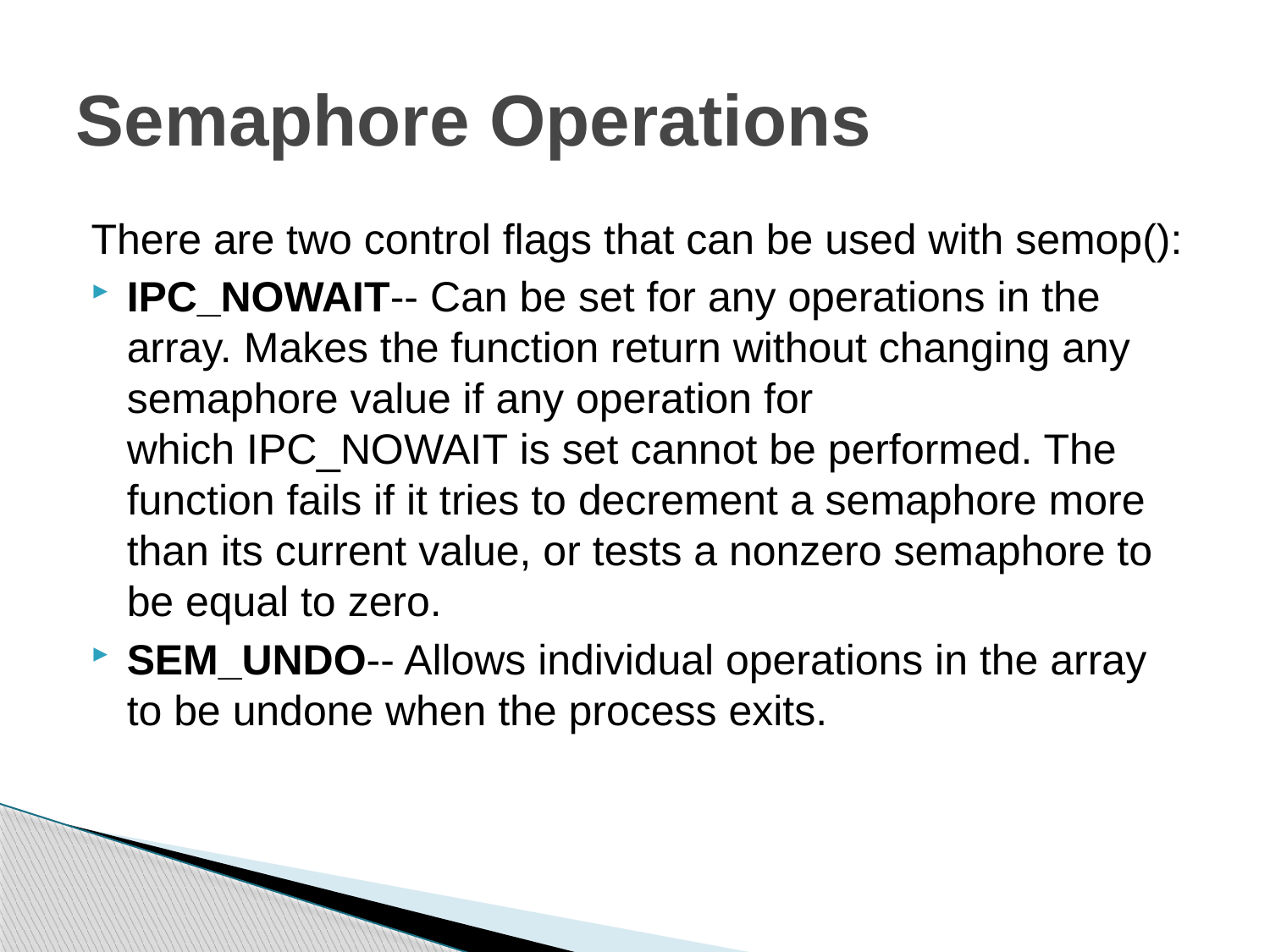

# Semaphore Operations
There are two control flags that can be used with semop():
IPC_NOWAIT-- Can be set for any operations in the array. Makes the function return without changing any semaphore value if any operation for which IPC_NOWAIT is set cannot be performed. The function fails if it tries to decrement a semaphore more than its current value, or tests a nonzero semaphore to be equal to zero.
SEM_UNDO-- Allows individual operations in the array to be undone when the process exits.